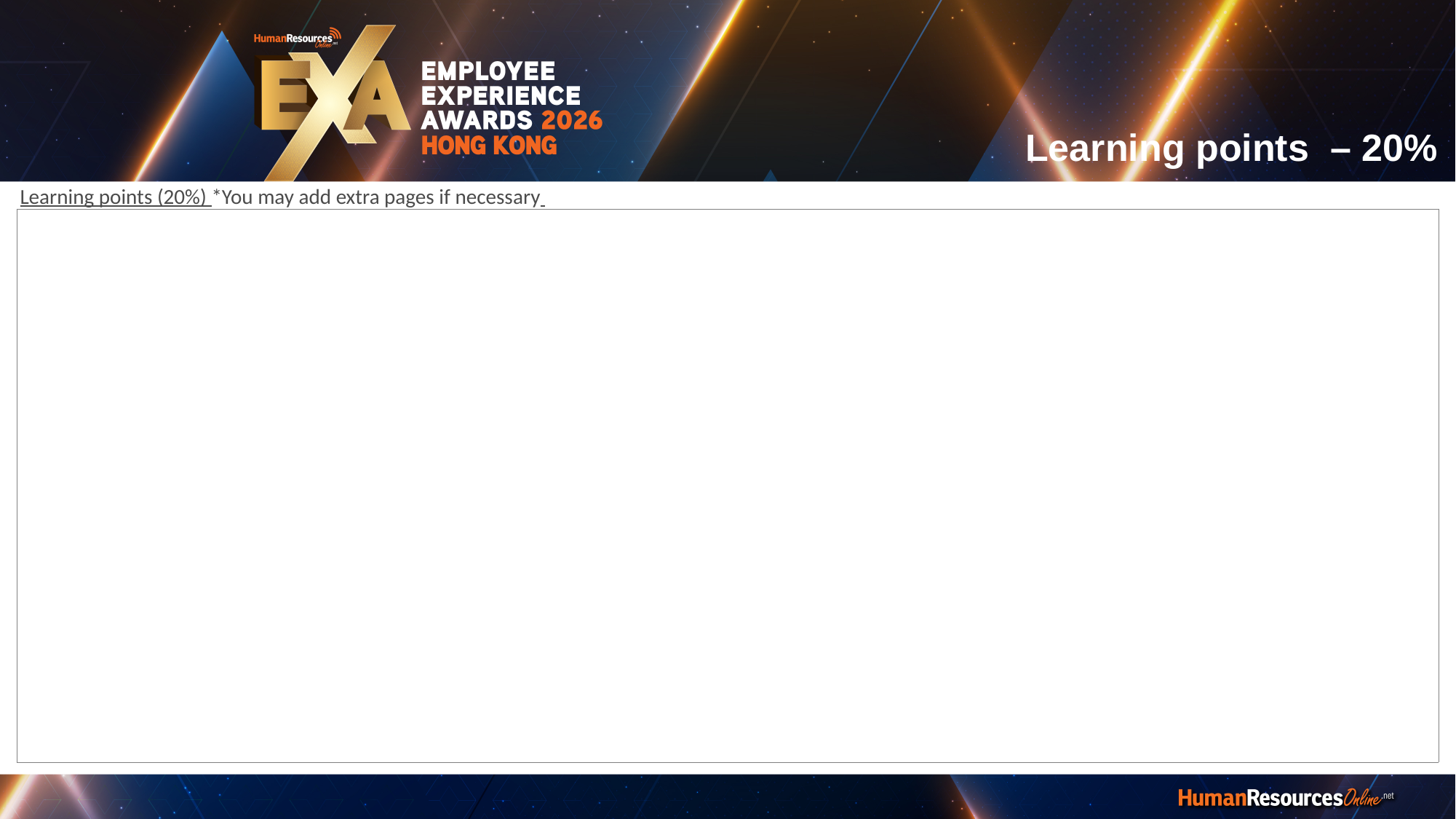

Learning points  – 20%
Learning points (20%) *You may add extra pages if necessary
|  |
| --- |